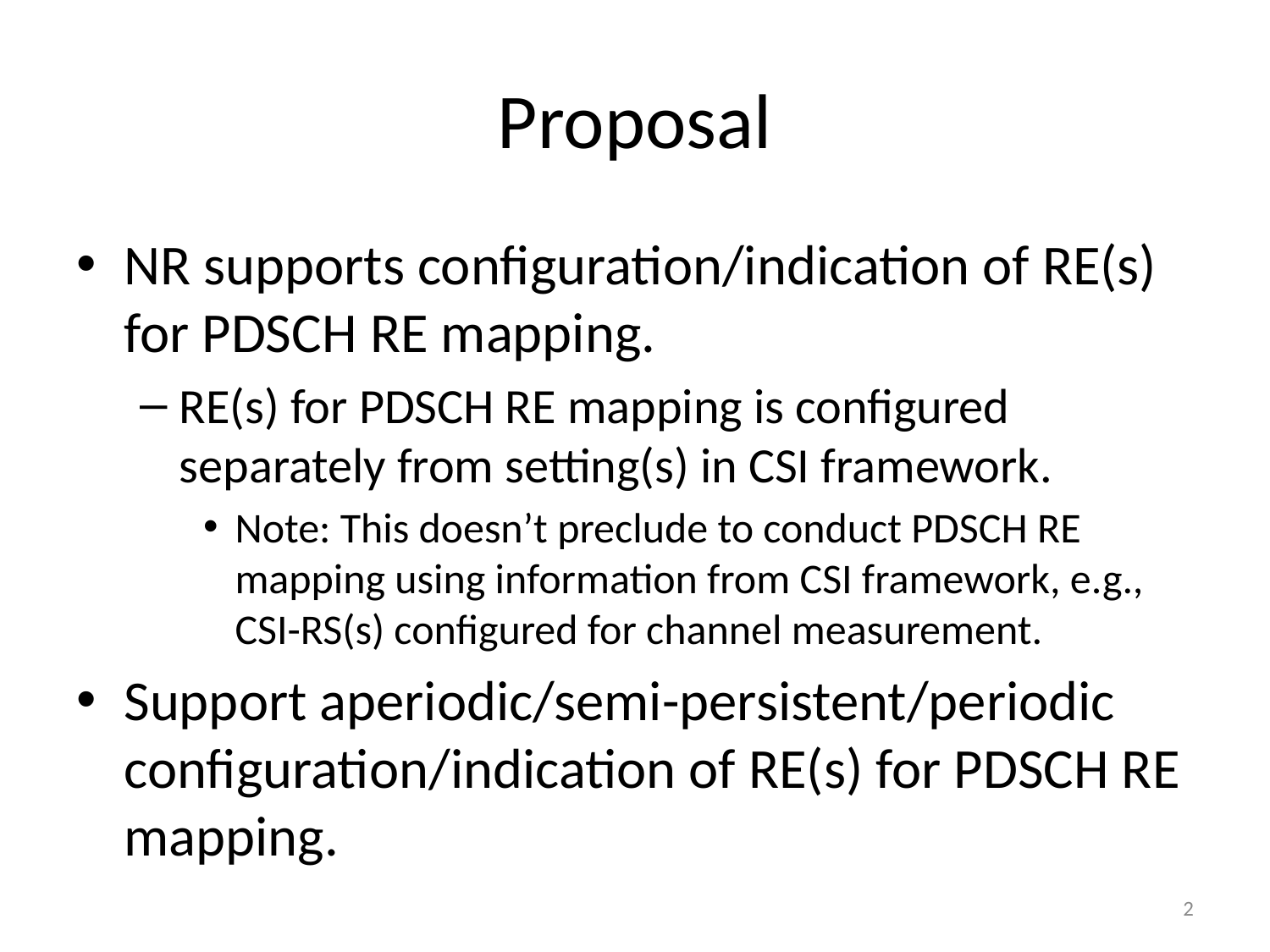

# Proposal
NR supports configuration/indication of RE(s) for PDSCH RE mapping.
RE(s) for PDSCH RE mapping is configured separately from setting(s) in CSI framework.
Note: This doesn’t preclude to conduct PDSCH RE mapping using information from CSI framework, e.g., CSI-RS(s) configured for channel measurement.
Support aperiodic/semi-persistent/periodic configuration/indication of RE(s) for PDSCH RE mapping.
2